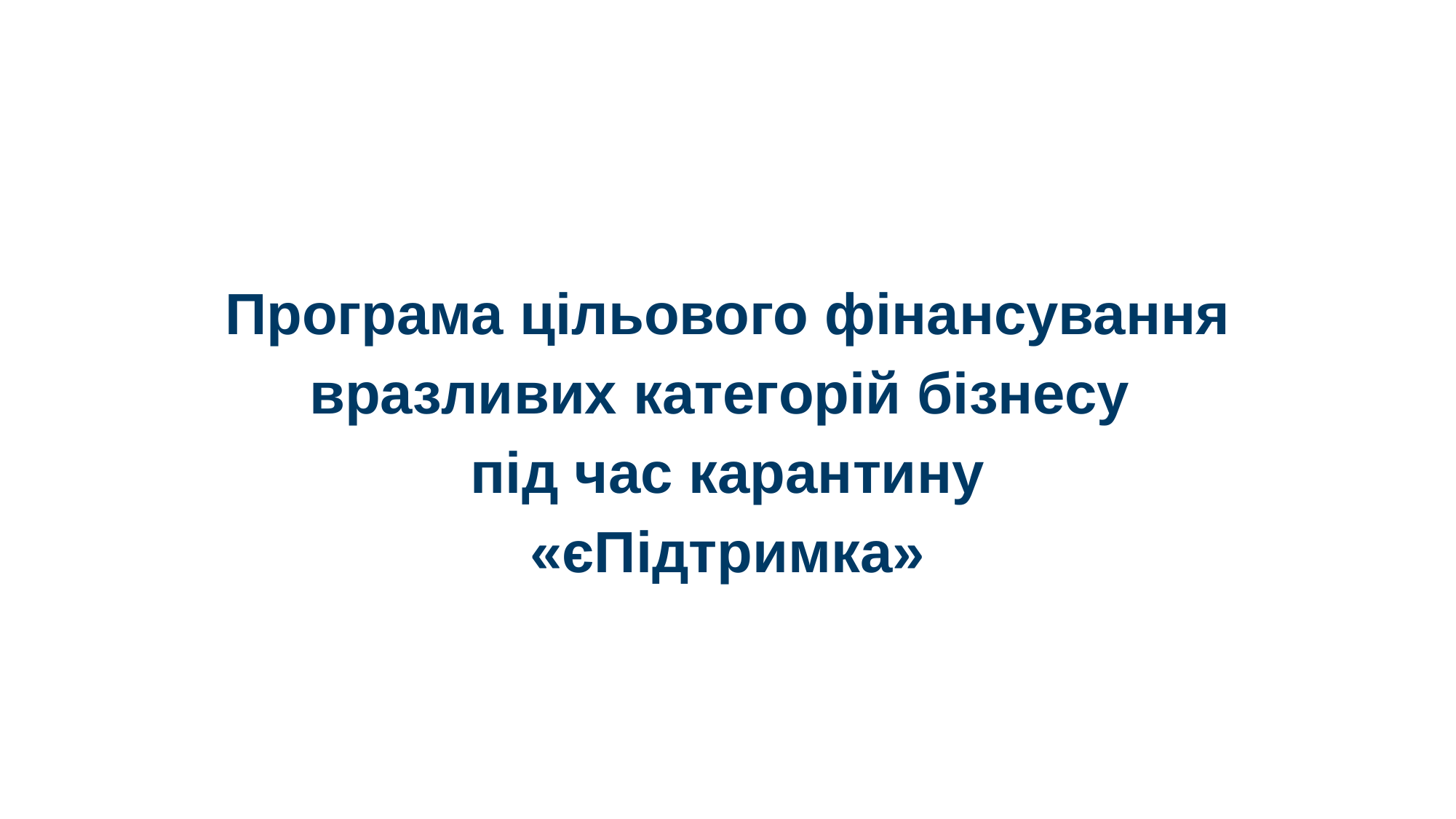

# Програма цільового фінансування вразливих категорій бізнесу під час карантину «єПідтримка»